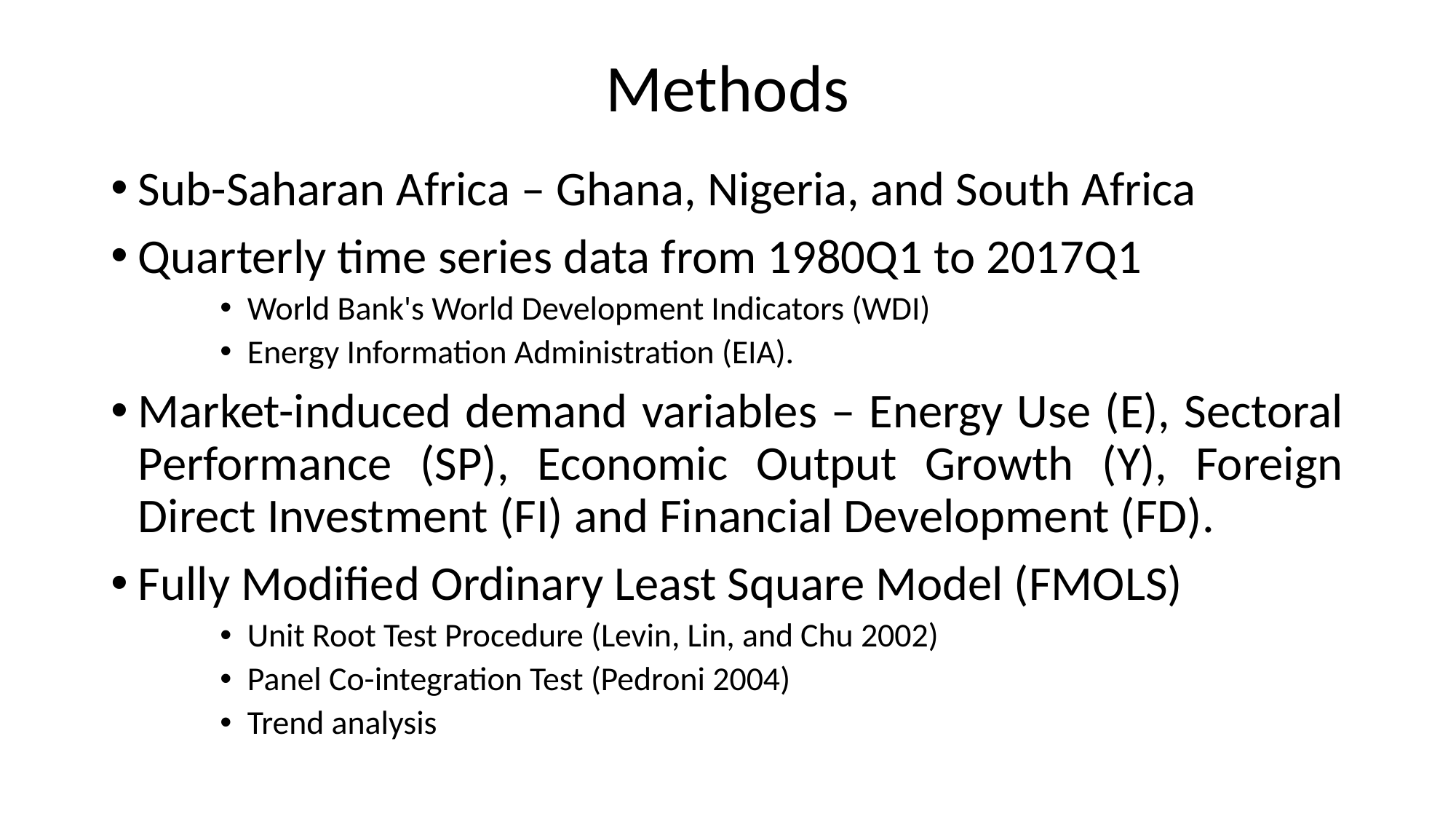

# Methods
Sub-Saharan Africa – Ghana, Nigeria, and South Africa
Quarterly time series data from 1980Q1 to 2017Q1
World Bank's World Development Indicators (WDI)
Energy Information Administration (EIA).
Market-induced demand variables – Energy Use (E), Sectoral Performance (SP), Economic Output Growth (Y), Foreign Direct Investment (FI) and Financial Development (FD).
Fully Modified Ordinary Least Square Model (FMOLS)
Unit Root Test Procedure (Levin, Lin, and Chu 2002)
Panel Co-integration Test (Pedroni 2004)
Trend analysis